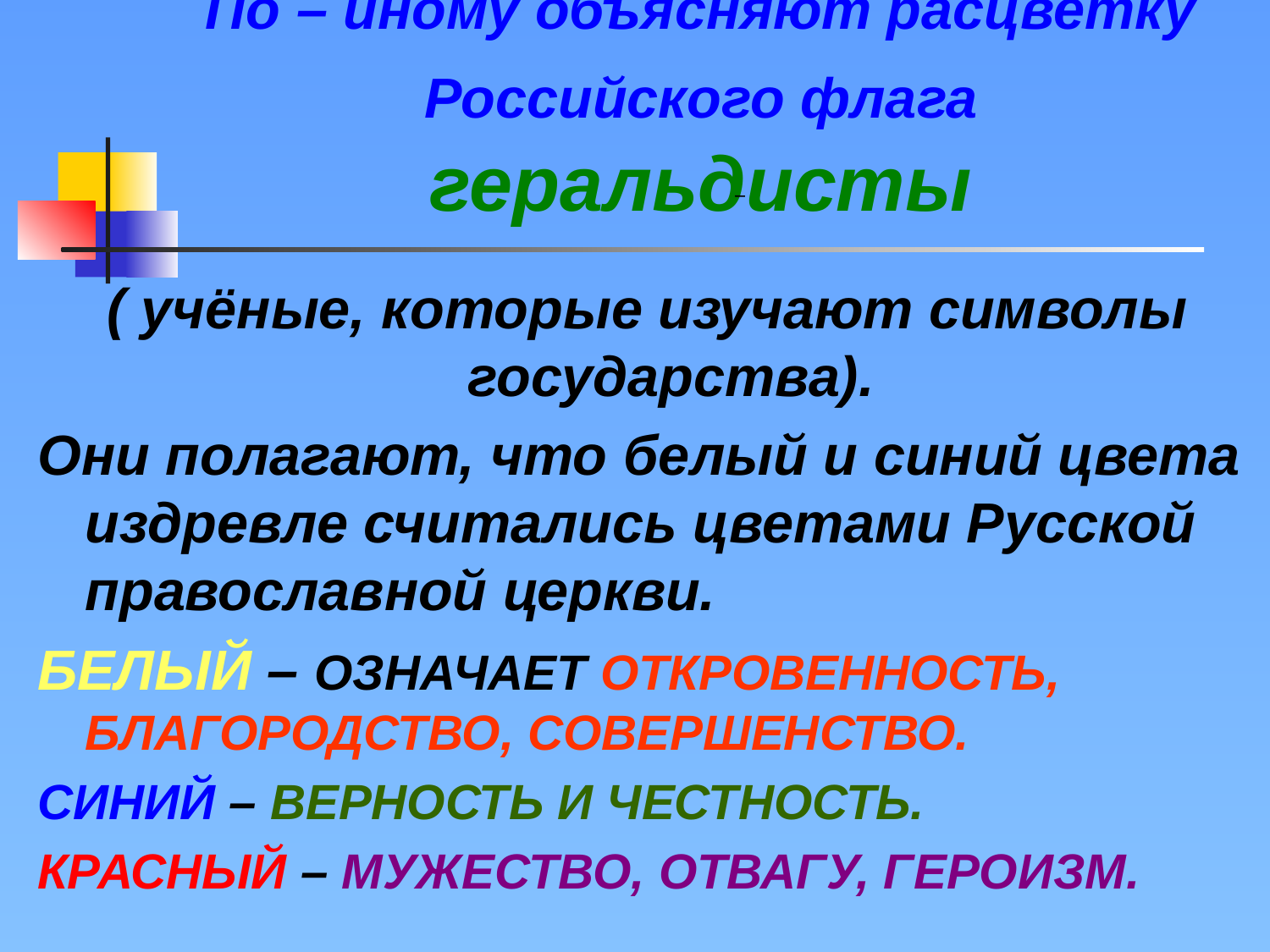

# По – иному объясняют расцветку Российского флага геральдисты

( учёные, которые изучают символы государства).
Они полагают, что белый и синий цвета издревле считались цветами Русской православной церкви.
БЕЛЫЙ – ОЗНАЧАЕТ ОТКРОВЕННОСТЬ, БЛАГОРОДСТВО, СОВЕРШЕНСТВО.
СИНИЙ – ВЕРНОСТЬ И ЧЕСТНОСТЬ.
КРАСНЫЙ – МУЖЕСТВО, ОТВАГУ, ГЕРОИЗМ.